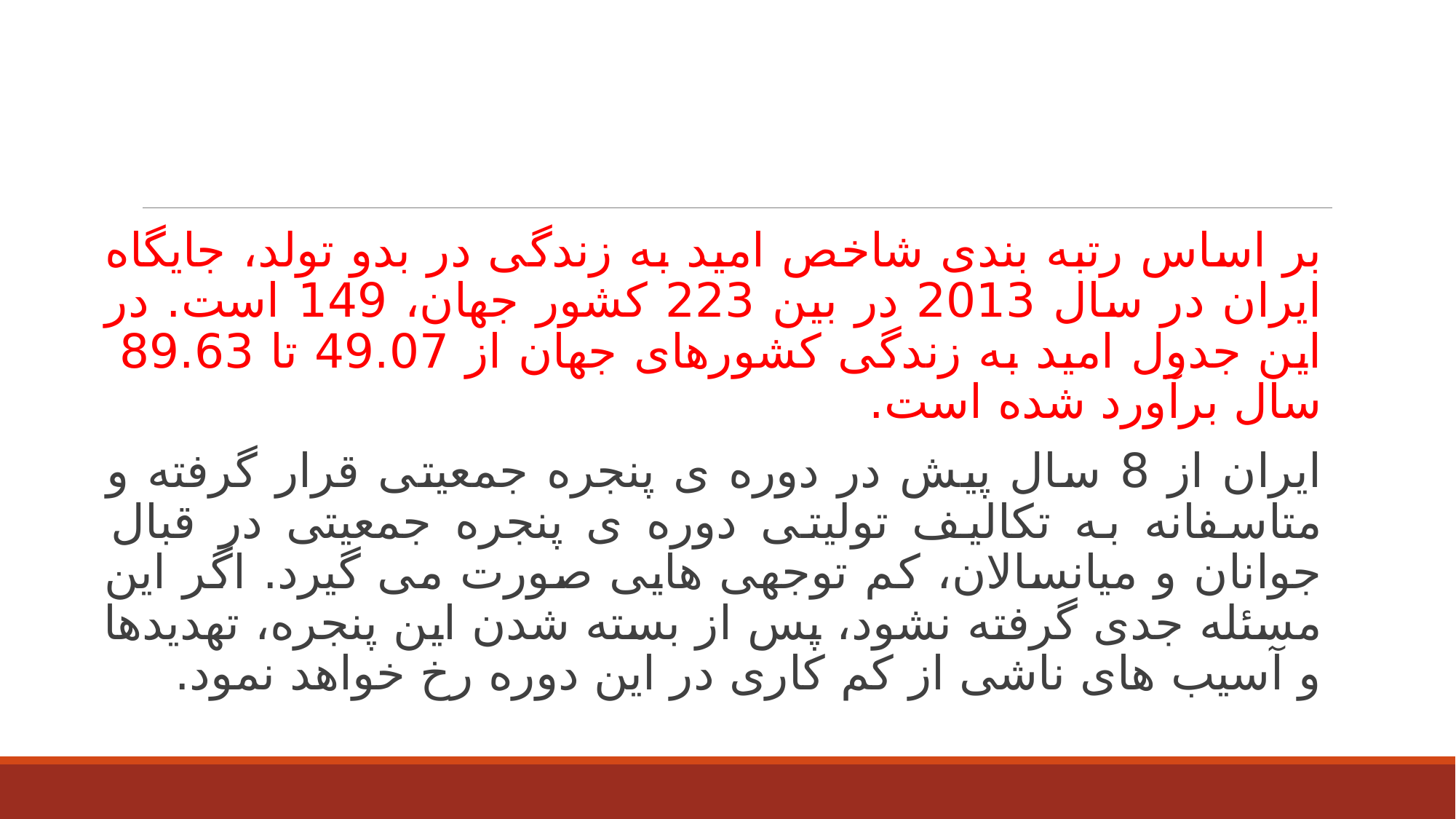

بر اساس رتبه بندی شاخص امید به زندگی در بدو تولد، جایگاه ایران در سال 2013 در بین 223 کشور جهان، 149 است. در این جدول امید به زندگی کشورهای جهان از 49.07 تا 89.63  سال برآورد شده است.
ایران از 8 سال پیش در دوره ی پنجره جمعیتی قرار گرفته و متاسفانه به تکالیف تولیتی دوره ی پنجره جمعیتی در قبال جوانان و میانسالان، کم توجهی هایی صورت می گیرد. اگر این مسئله جدی گرفته نشود، پس از بسته شدن این پنجره، تهدیدها و آسیب های ناشی از کم کاری در این دوره رخ خواهد نمود.